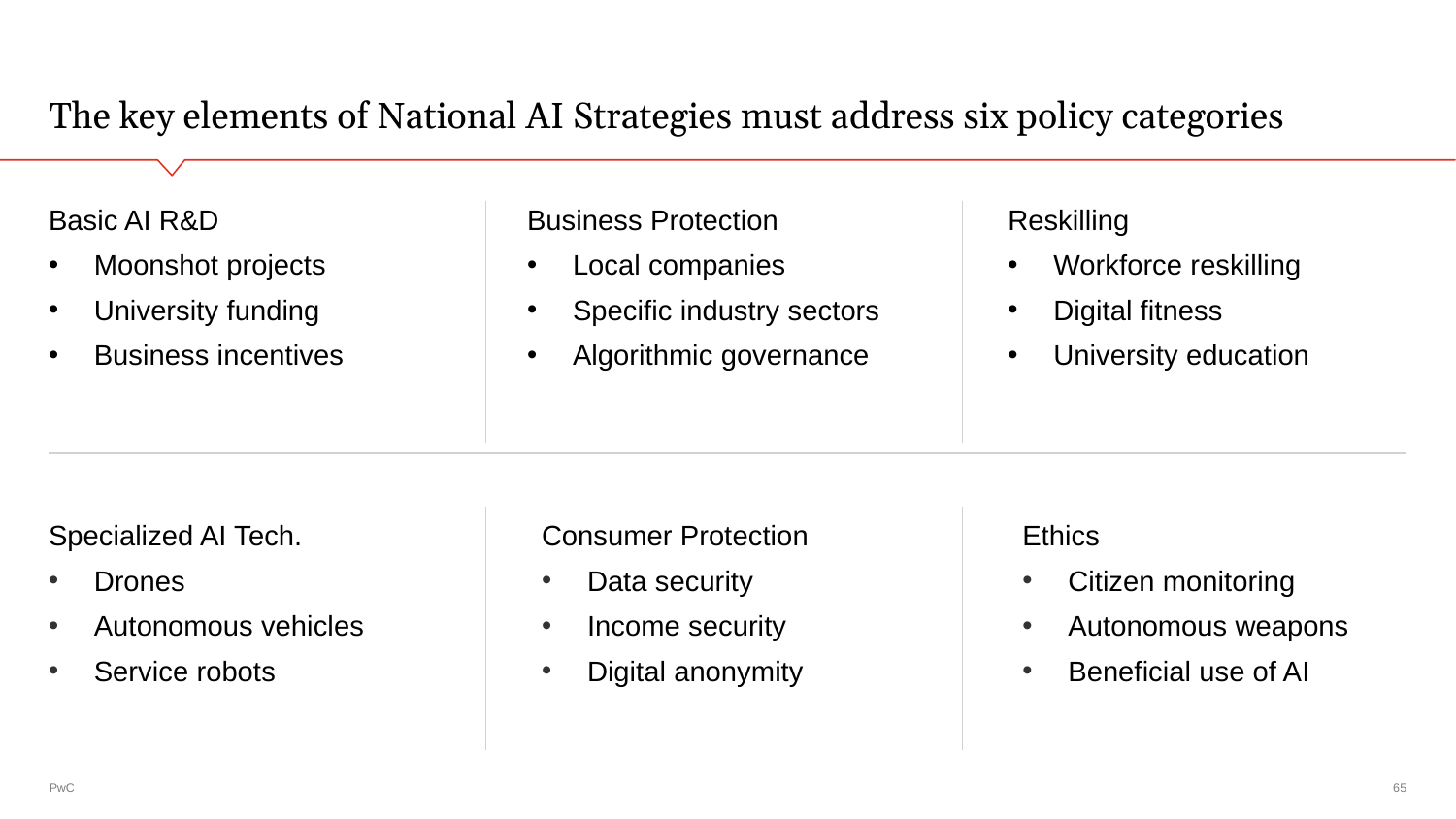

# The key elements of National AI Strategies must address six policy categories
Basic AI R&D
Moonshot projects
University funding
Business incentives
Business Protection
Local companies
Specific industry sectors
Algorithmic governance

Reskilling
Workforce reskilling
Digital fitness
University education

Specialized AI Tech.
Drones
Autonomous vehicles
Service robots

Consumer Protection
Data security
Income security
Digital anonymity
Ethics
Citizen monitoring
Autonomous weapons
Beneficial use of AI

65